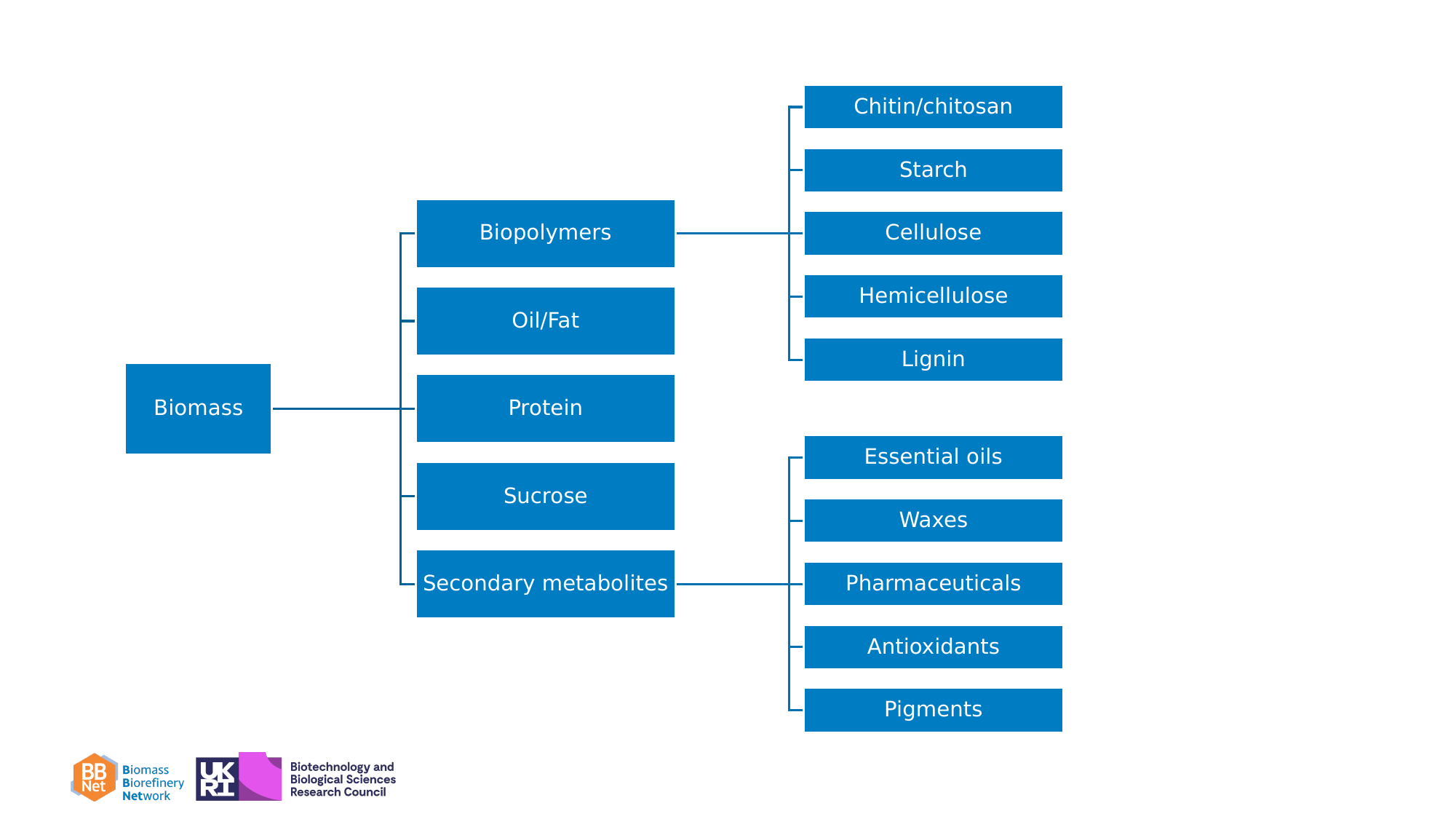

Biomass
Biopolymers
Chitin/chitosan
Starch
Cellulose
Hemicellulose
Lignin
Oil/Fat
Protein
Sucrose
Secondary metabolites
Essential oils
Waxes
Pharmaceuticals
Antioxidants
Pigments